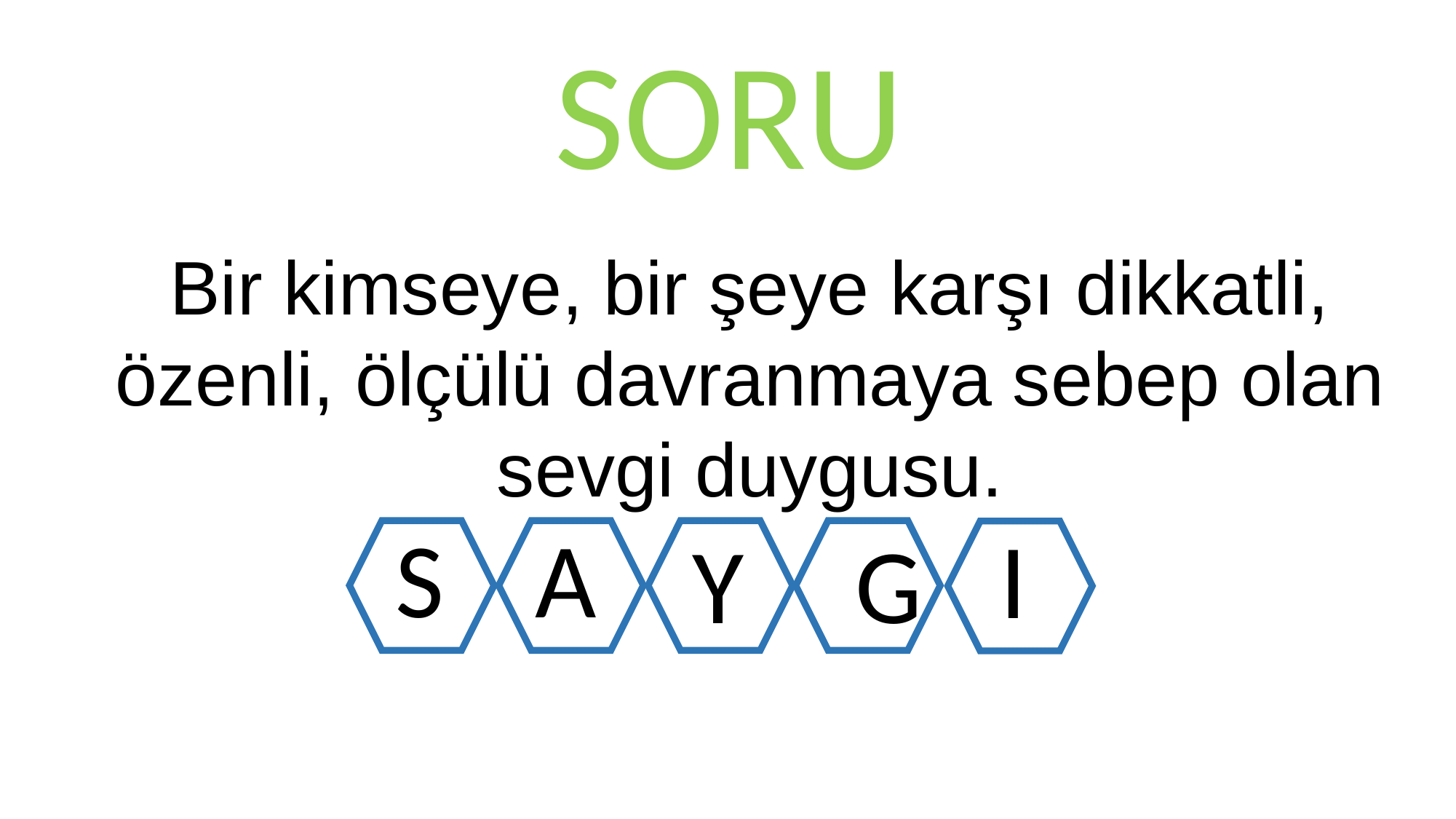

SORU
Bir kimseye, bir şeye karşı dikkatli, özenli, ölçülü davranmaya sebep olan sevgi duygusu.
S
A
I
Y
G